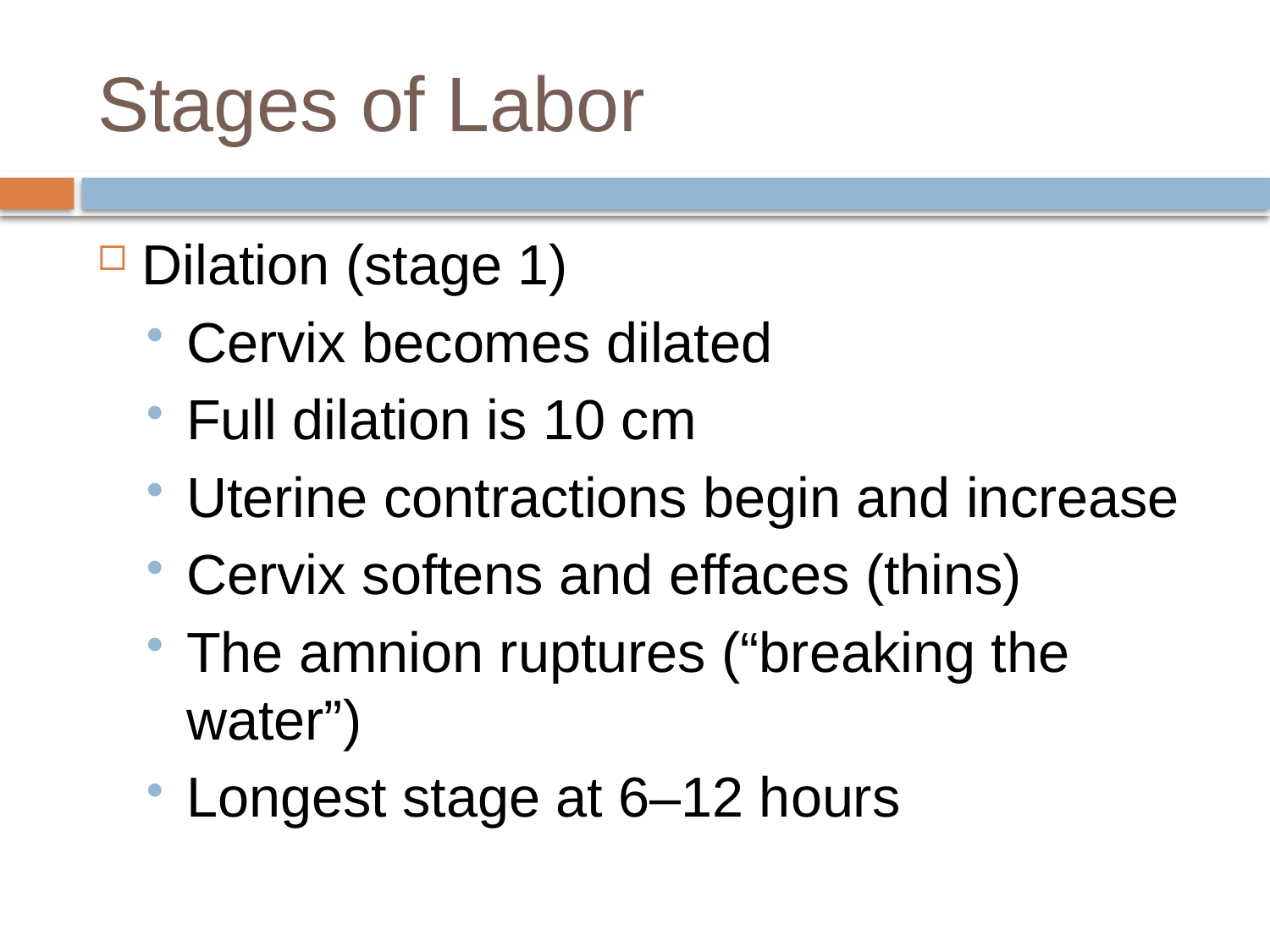

# Stages of Labor
Dilation (stage 1)
Cervix becomes dilated
Full dilation is 10 cm
Uterine contractions begin and increase
Cervix softens and effaces (thins)
The amnion ruptures (“breaking the water”)
Longest stage at 6–12 hours